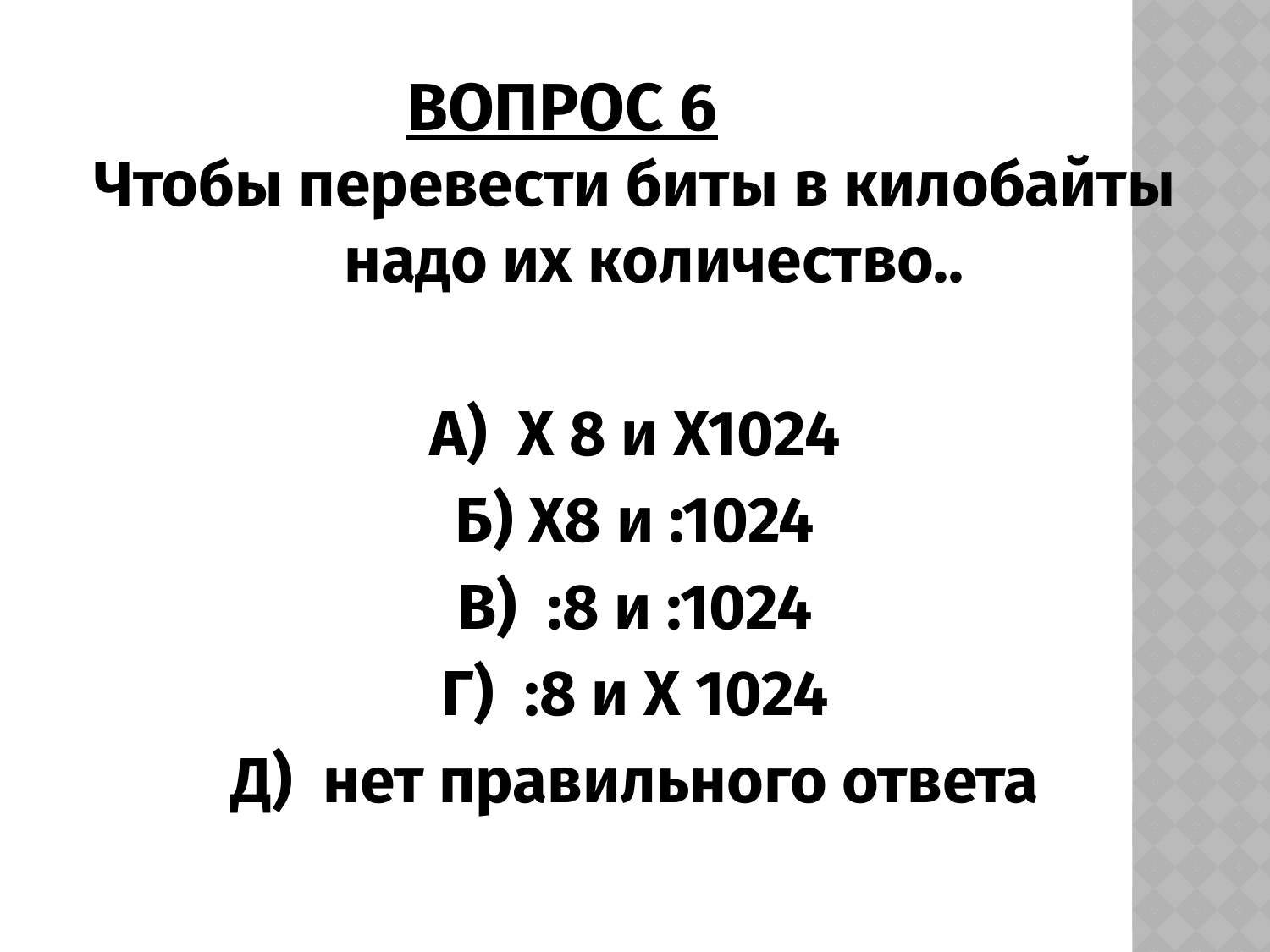

# Вопрос 6
Чтобы перевести биты в килобайты надо их количество..

А)  Х 8 и Х1024
Б) Х8 и :1024
В)  :8 и :1024
Г)  :8 и Х 1024
Д)  нет правильного ответа